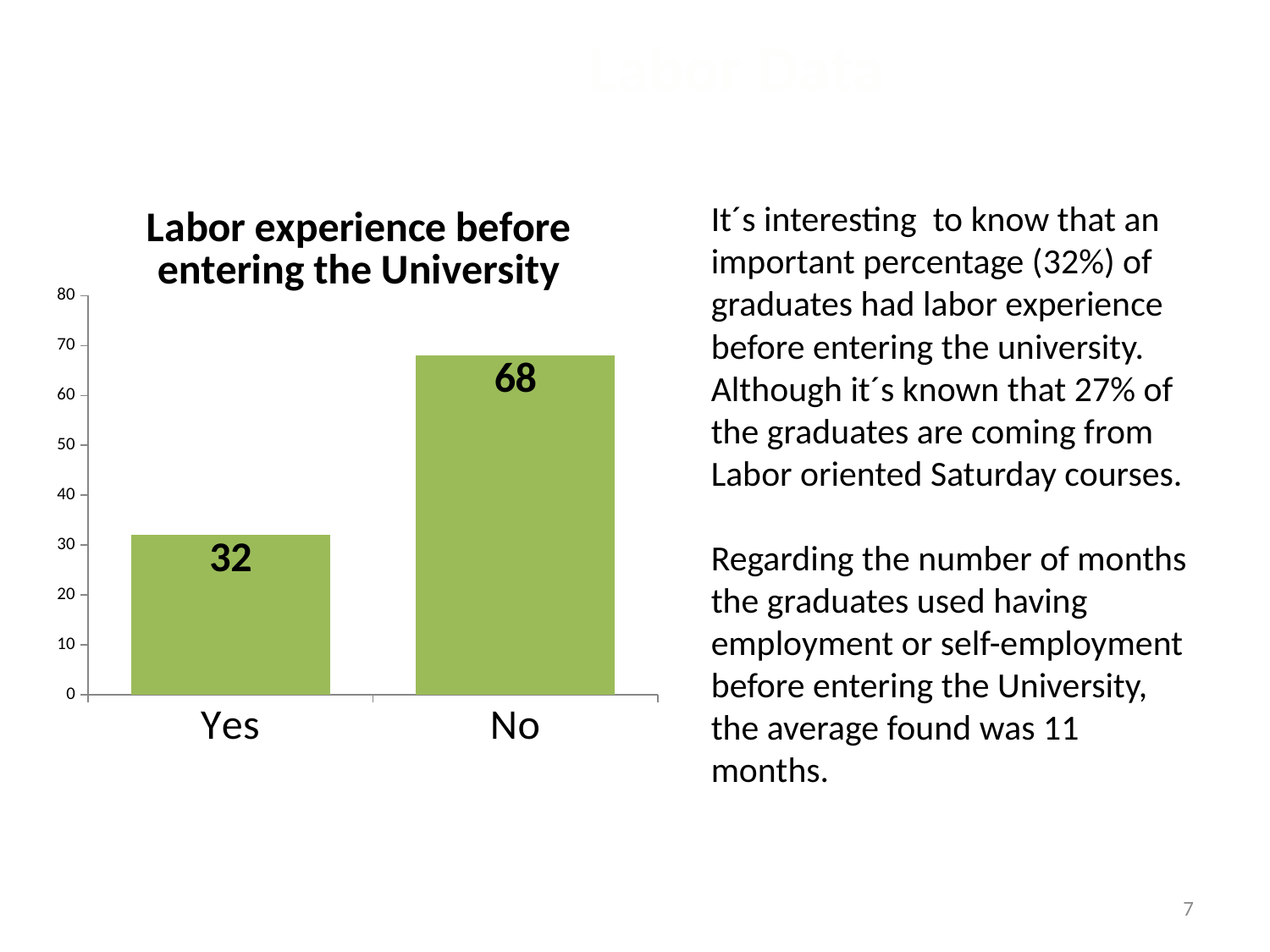

Labor Data

### Chart: Labor experience before entering the University

| Category |  |
|---|---|
| Yes | 32.0 |
| No | 68.0 |
It´s interesting  to know that an important percentage (32%) of graduates had labor experience before entering the university. Although it´s known that 27% of the graduates are coming from Labor oriented Saturday courses.

Regarding the number of months the graduates used having employment or self-employment before entering the University, the average found was 11 months.
7